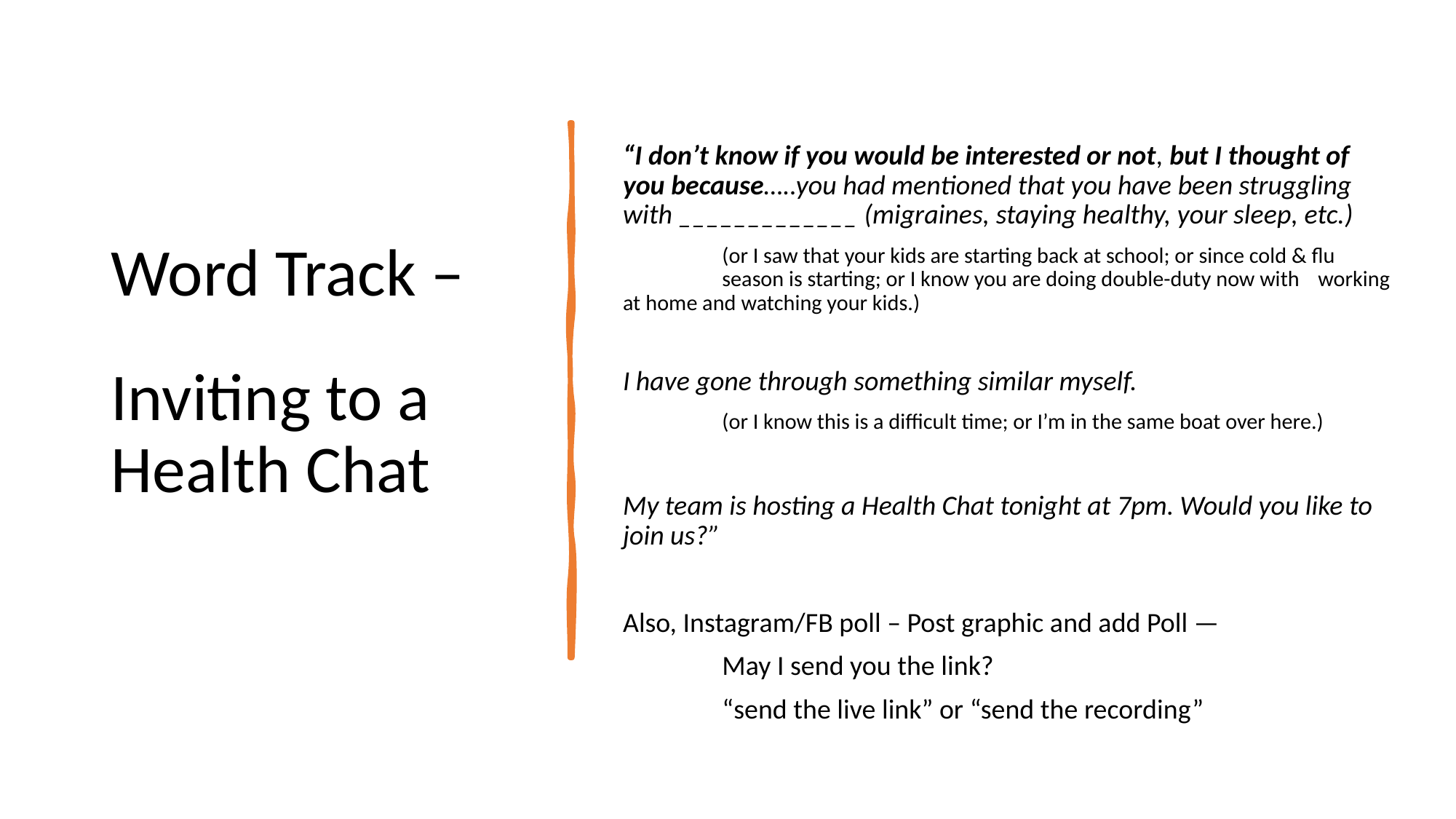

“I don’t know if you would be interested or not, but I thought of you because…..you had mentioned that you have been struggling with _____________ (migraines, staying healthy, your sleep, etc.)
	(or I saw that your kids are starting back at school; or since cold & flu 	season is starting; or I know you are doing double-duty now with 	working at home and watching your kids.)

I have gone through something similar myself.
	(or I know this is a difficult time; or I’m in the same boat over here.)

My team is hosting a Health Chat tonight at 7pm. Would you like to join us?”

Also, Instagram/FB poll – Post graphic and add Poll —
		May I send you the link?
	“send the live link” or “send the recording”
# Word Track – Inviting to a Health Chat